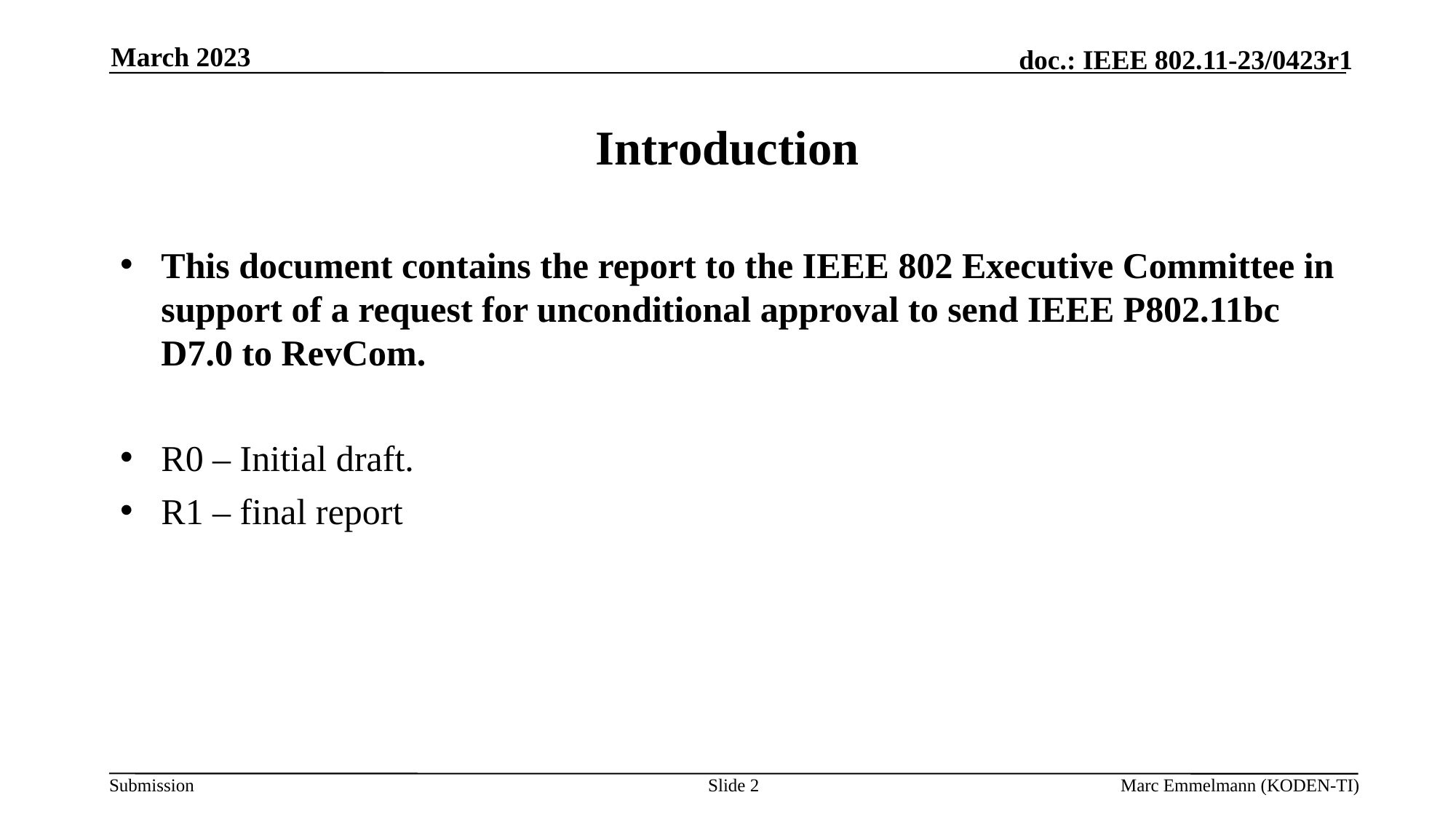

March 2023
# Introduction
This document contains the report to the IEEE 802 Executive Committee in support of a request for unconditional approval to send IEEE P802.11bc D7.0 to RevCom.

R0 – Initial draft.
R1 – final report

Slide 2
Marc Emmelmann (KODEN-TI)